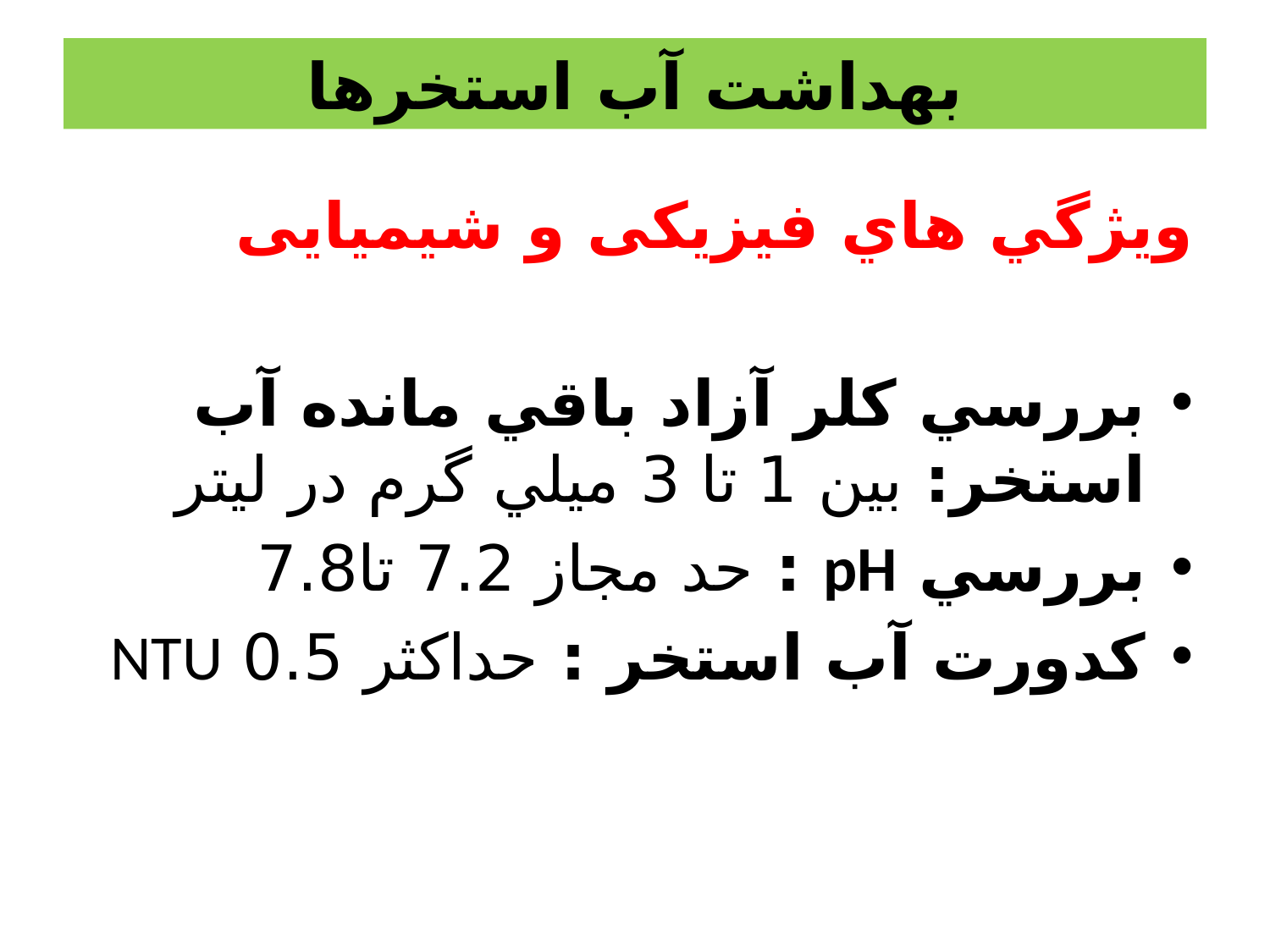

# بهداشت آب استخرها
ويژگي هاي فیزیکی و شیمیایی

بررسي كلر آزاد باقي مانده آب استخر: بين 1 تا 3 ميلي گرم در ليتر
بررسي pH : حد مجاز 7.2 تا7.8
كدورت آب استخر : حداكثر 0.5 NTU